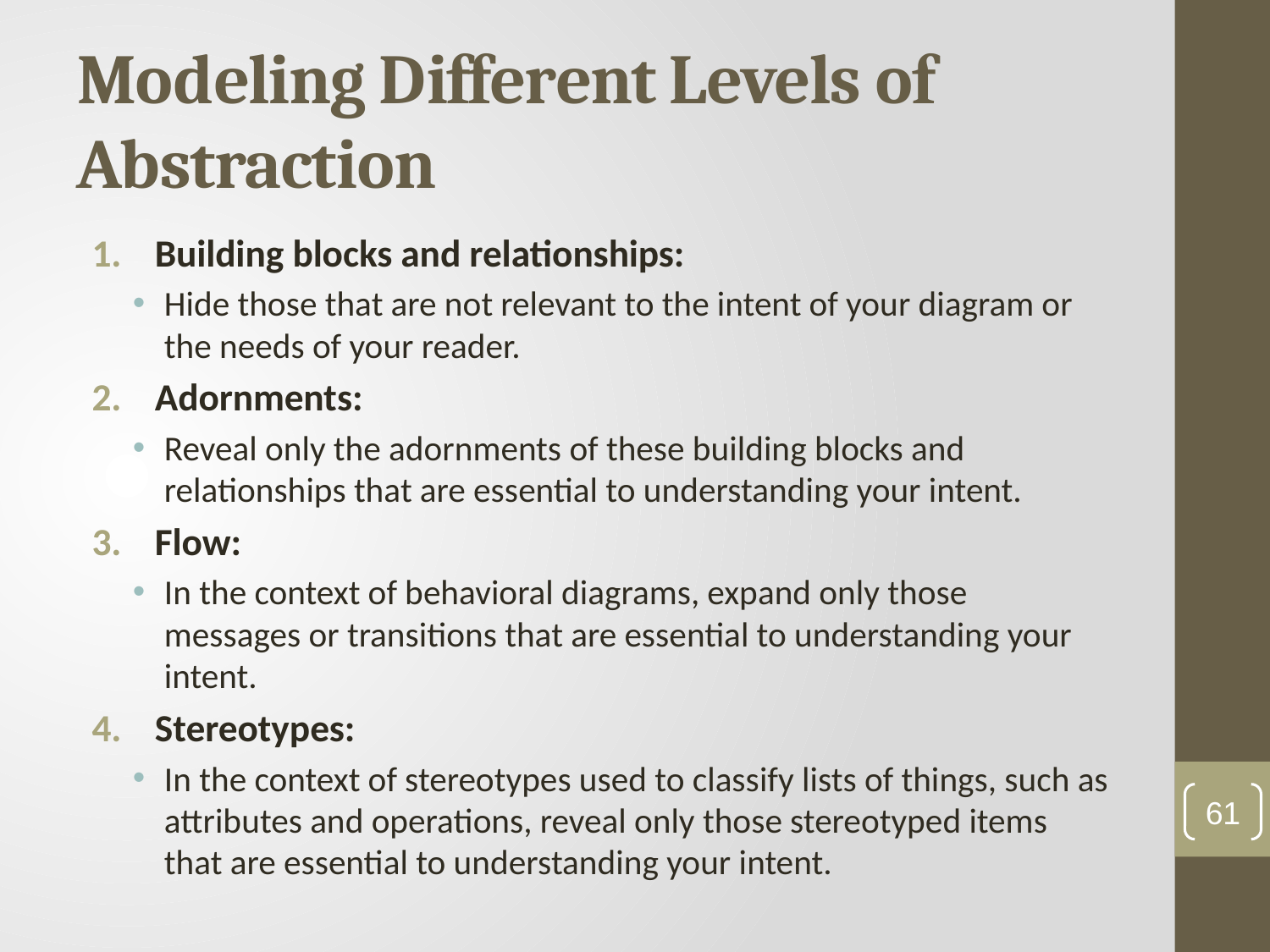

# Modeling Different Levels of Abstraction
Building blocks and relationships:
Hide those that are not relevant to the intent of your diagram or the needs of your reader.
Adornments:
Reveal only the adornments of these building blocks and relationships that are essential to understanding your intent.
Flow:
In the context of behavioral diagrams, expand only those messages or transitions that are essential to understanding your intent.
Stereotypes:
In the context of stereotypes used to classify lists of things, such as attributes and operations, reveal only those stereotyped items that are essential to understanding your intent.

61